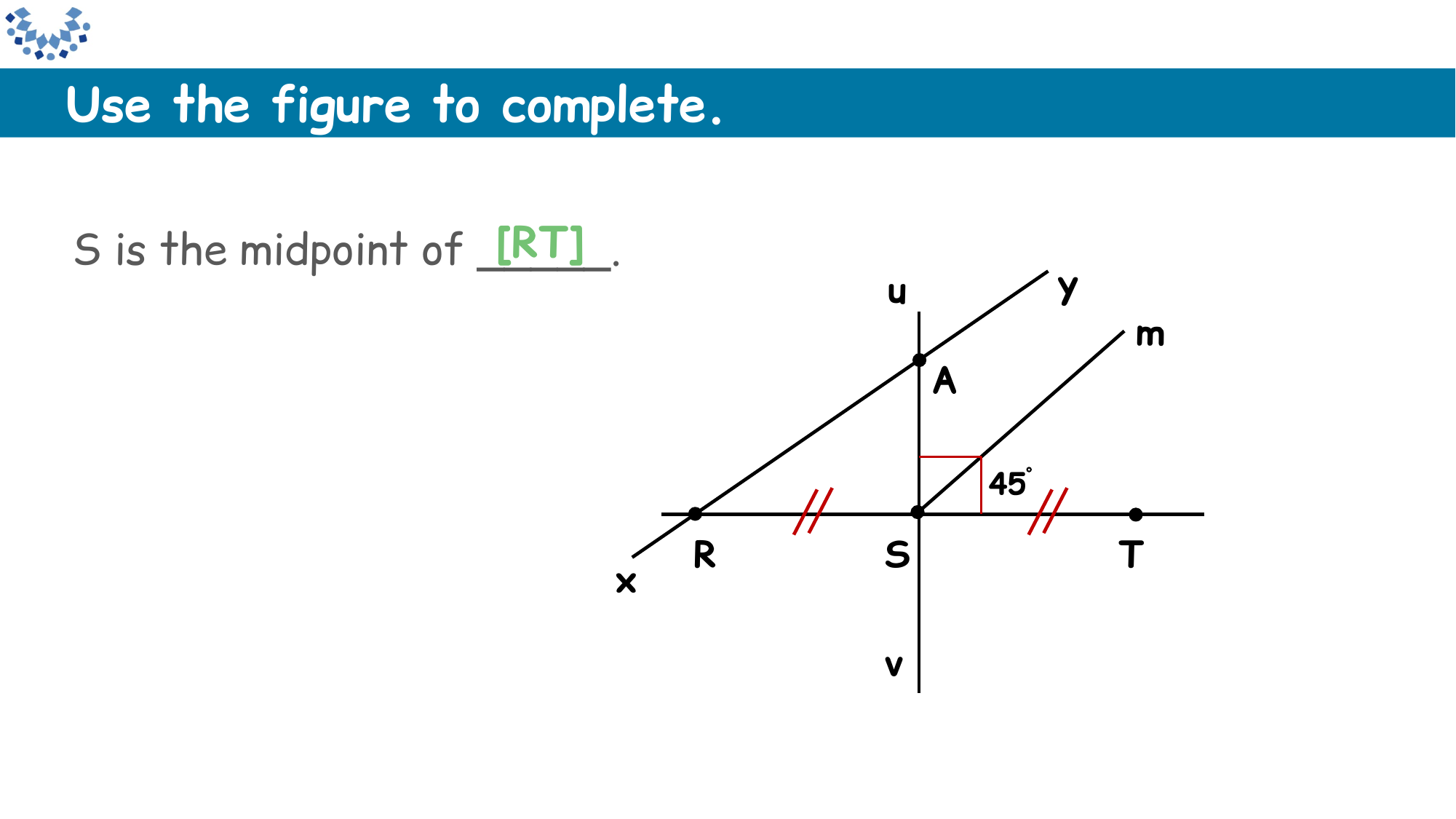

Use the figure to complete.
[RT]
S is the midpoint of _____.
y
m

45°

S
T
R
x
v
u
A